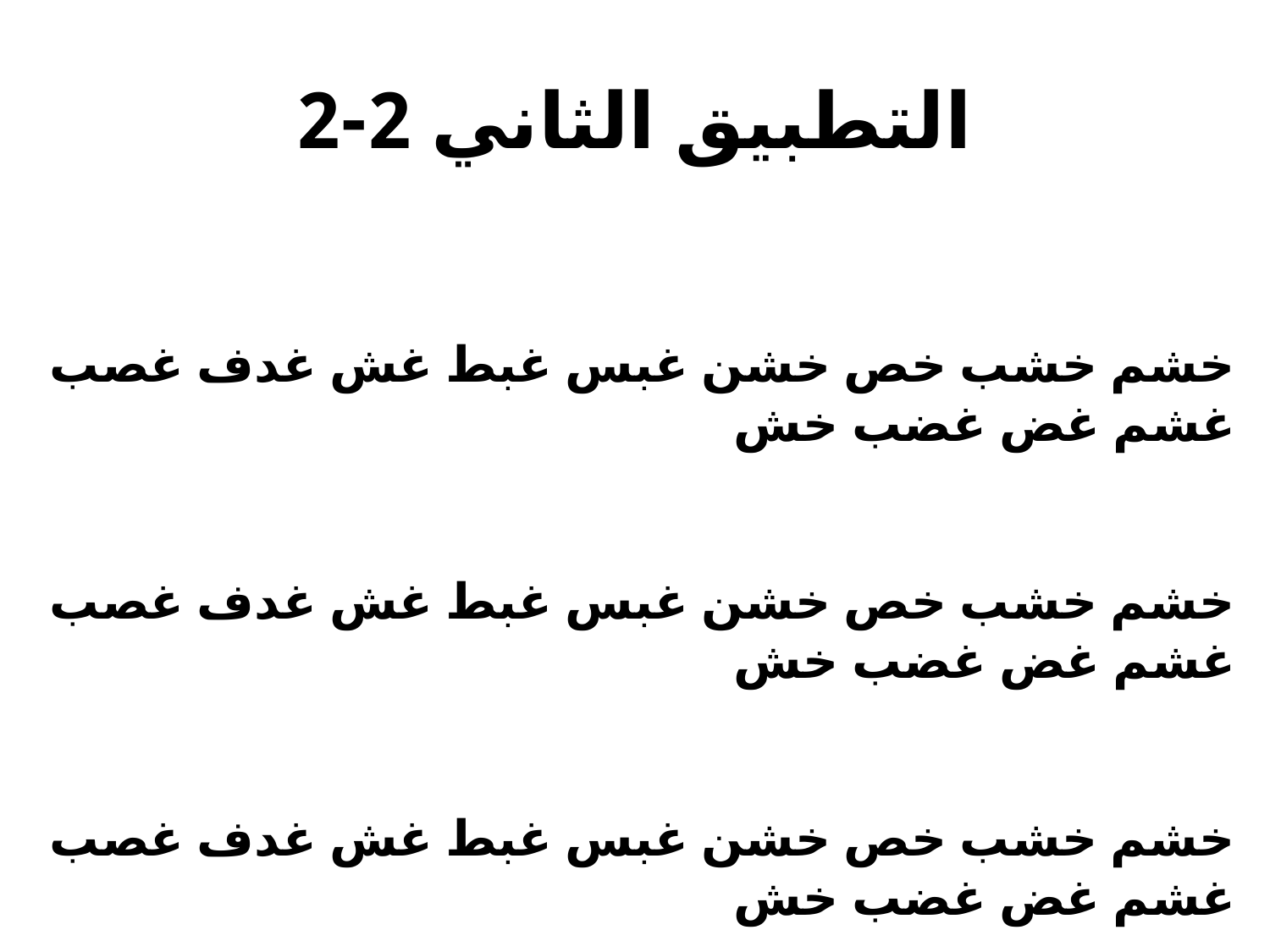

# التطبيق الثاني 2-2
خشم خشب خص خشن غبس غبط غش غدف غصب غشم غض غضب خش
خشم خشب خص خشن غبس غبط غش غدف غصب غشم غض غضب خش
خشم خشب خص خشن غبس غبط غش غدف غصب غشم غض غضب خش